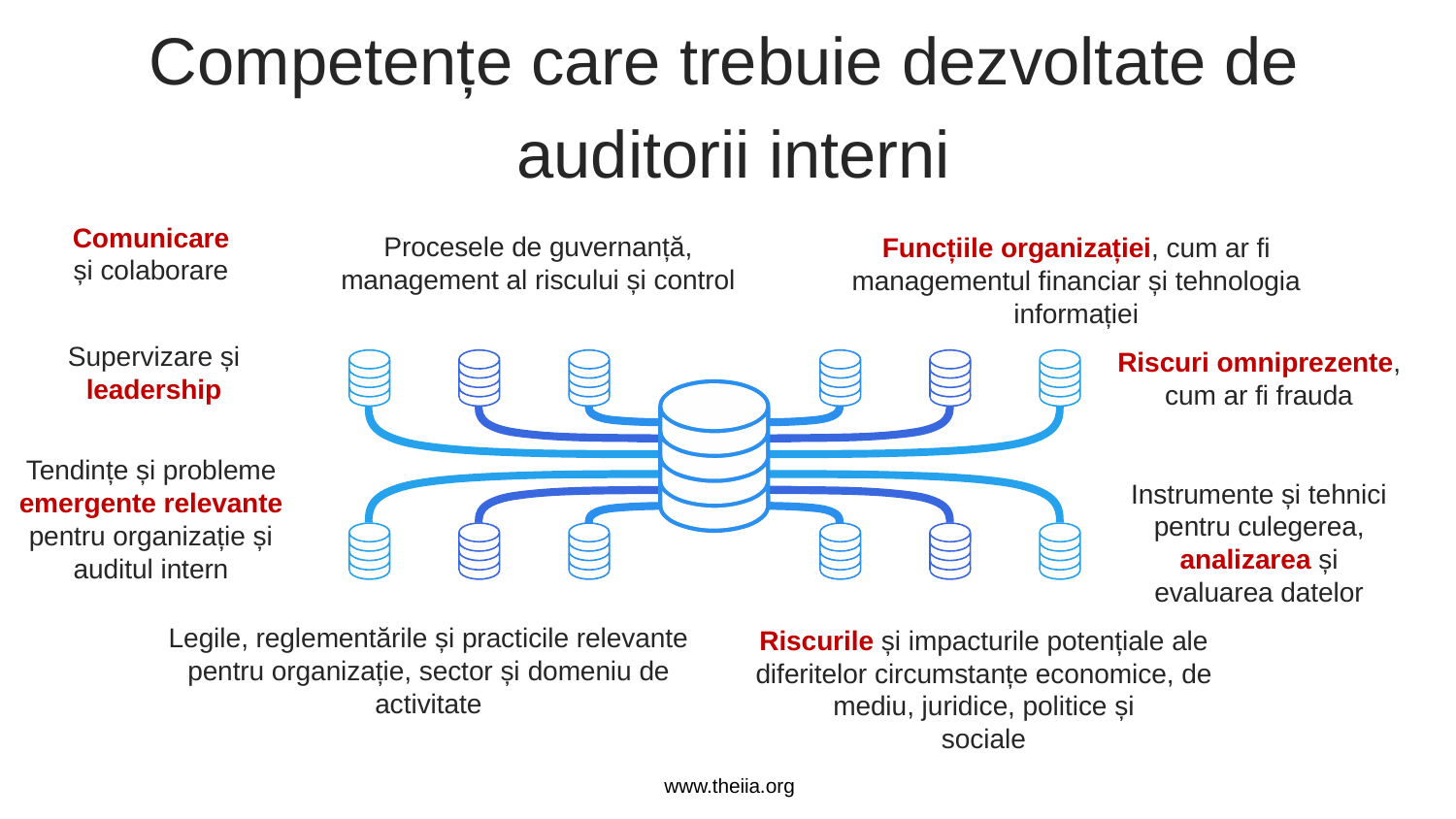

Competențe care trebuie dezvoltate de
auditorii interni
Comunicare și colaborare
Procesele de guvernanță, management al riscului și control
Funcțiile organizației, cum ar fi managementul financiar și tehnologia informației
Supervizare și leadership
Riscuri omniprezente, cum ar fi frauda

Tendințe și probleme emergente relevante pentru organizație și auditul intern
Instrumente și tehnici pentru culegerea, analizarea și evaluarea datelor
Legile, reglementările și practicile relevante pentru organizație, sector și domeniu de activitate
Riscurile și impacturile potențiale ale diferitelor circumstanțe economice, de mediu, juridice, politice și
sociale
www.theiia.org